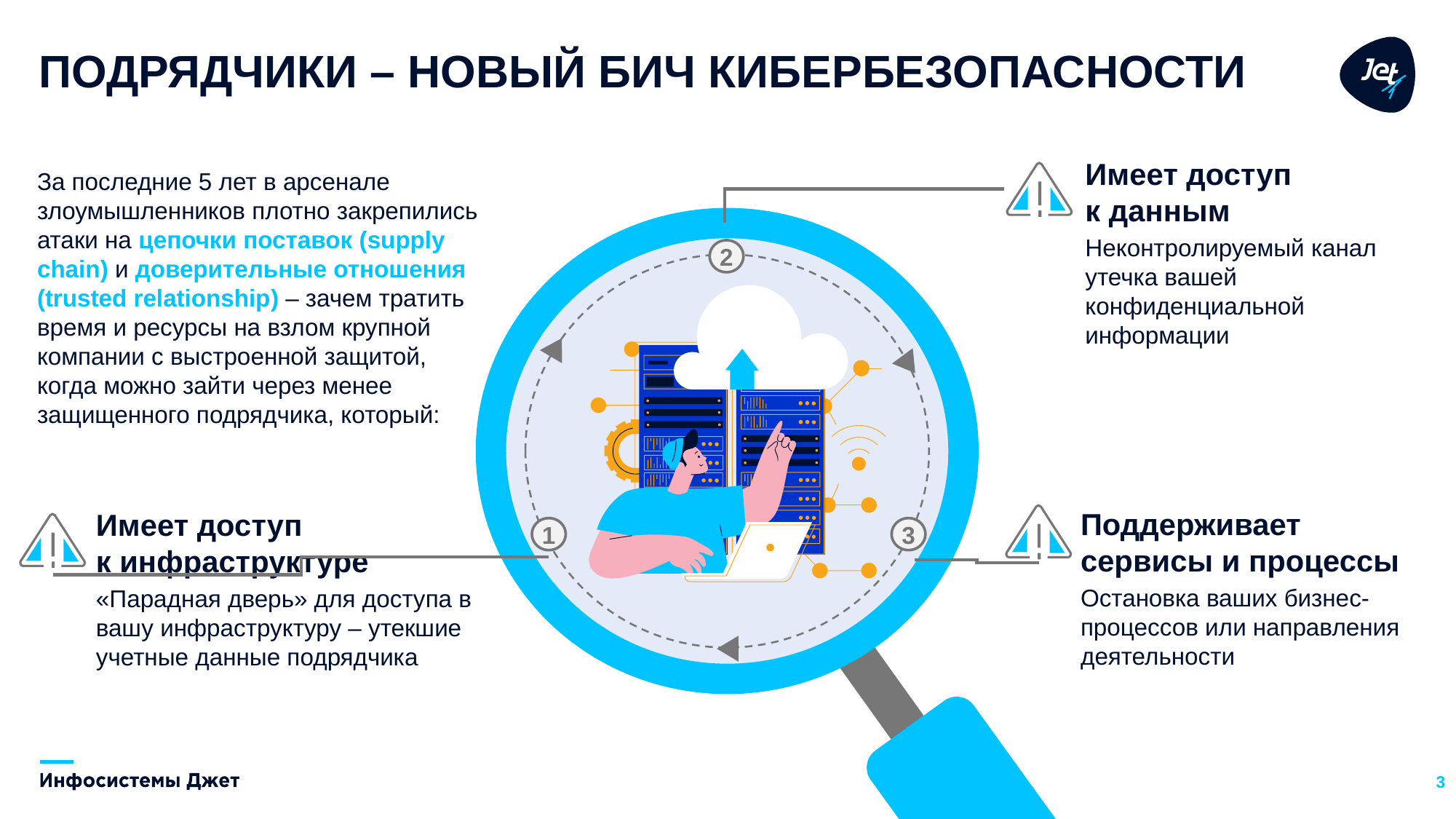

# Подрядчики – новый бич кибербезопасности
Имеет доступ
к данным
Неконтролируемый канал утечка вашей конфиденциальной информации
За последние 5 лет в арсенале злоумышленников плотно закрепились атаки на цепочки поставок (supply chain) и доверительные отношения (trusted relationship) – зачем тратить время и ресурсы на взлом крупной компании с выстроенной защитой, когда можно зайти через менее защищенного подрядчика, который:

2

1
3

Поддерживает сервисы и процессы
Остановка ваших бизнес-процессов или направления деятельности
Имеет доступ
к инфраструктуре
«Парадная дверь» для доступа в вашу инфраструктуру – утекшие учетные данные подрядчика